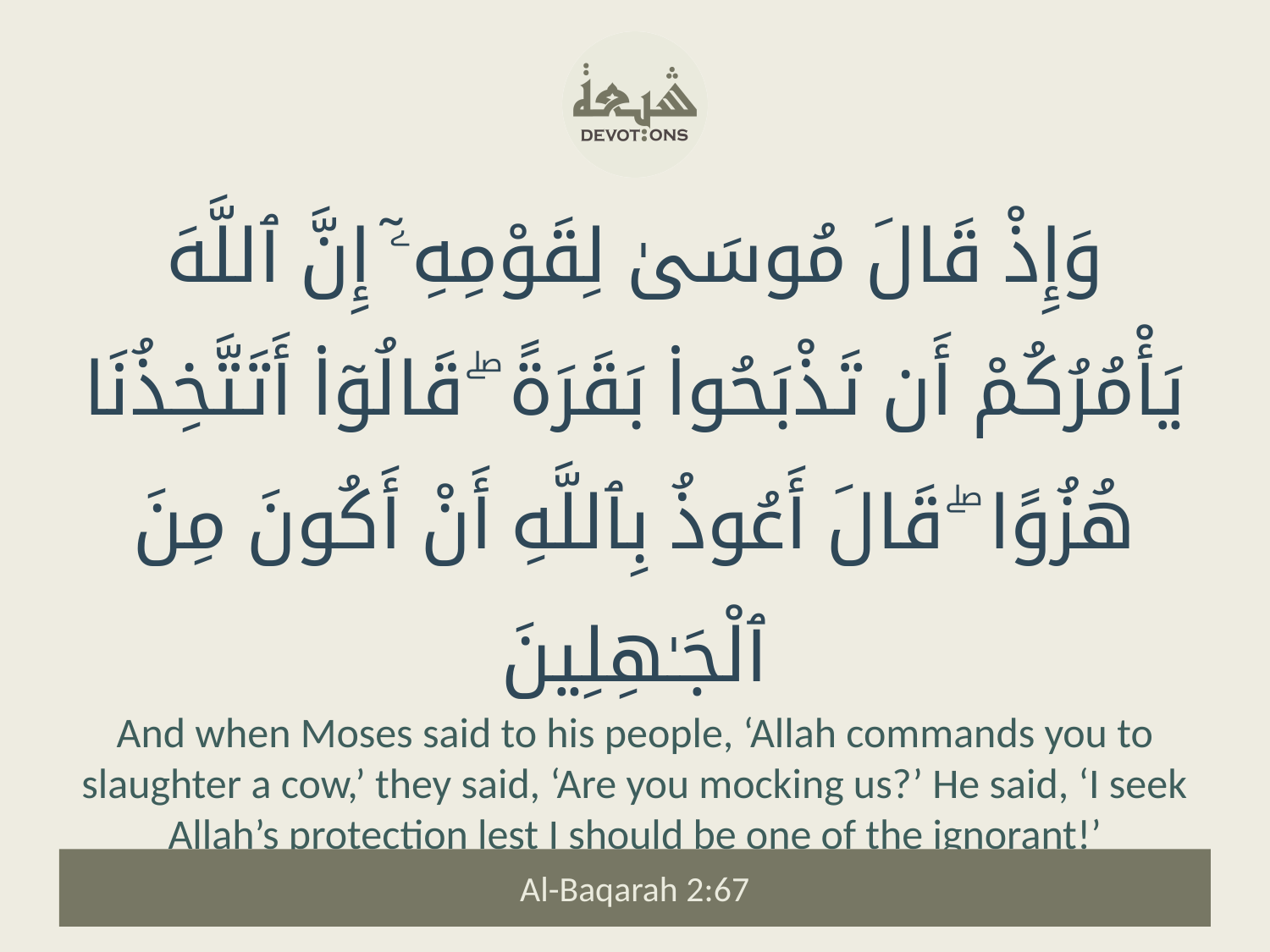

وَإِذْ قَالَ مُوسَىٰ لِقَوْمِهِۦٓ إِنَّ ٱللَّهَ يَأْمُرُكُمْ أَن تَذْبَحُوا۟ بَقَرَةً ۖ قَالُوٓا۟ أَتَتَّخِذُنَا هُزُوًا ۖ قَالَ أَعُوذُ بِٱللَّهِ أَنْ أَكُونَ مِنَ ٱلْجَـٰهِلِينَ
And when Moses said to his people, ‘Allah commands you to slaughter a cow,’ they said, ‘Are you mocking us?’ He said, ‘I seek Allah’s protection lest I should be one of the ignorant!’
Al-Baqarah 2:67